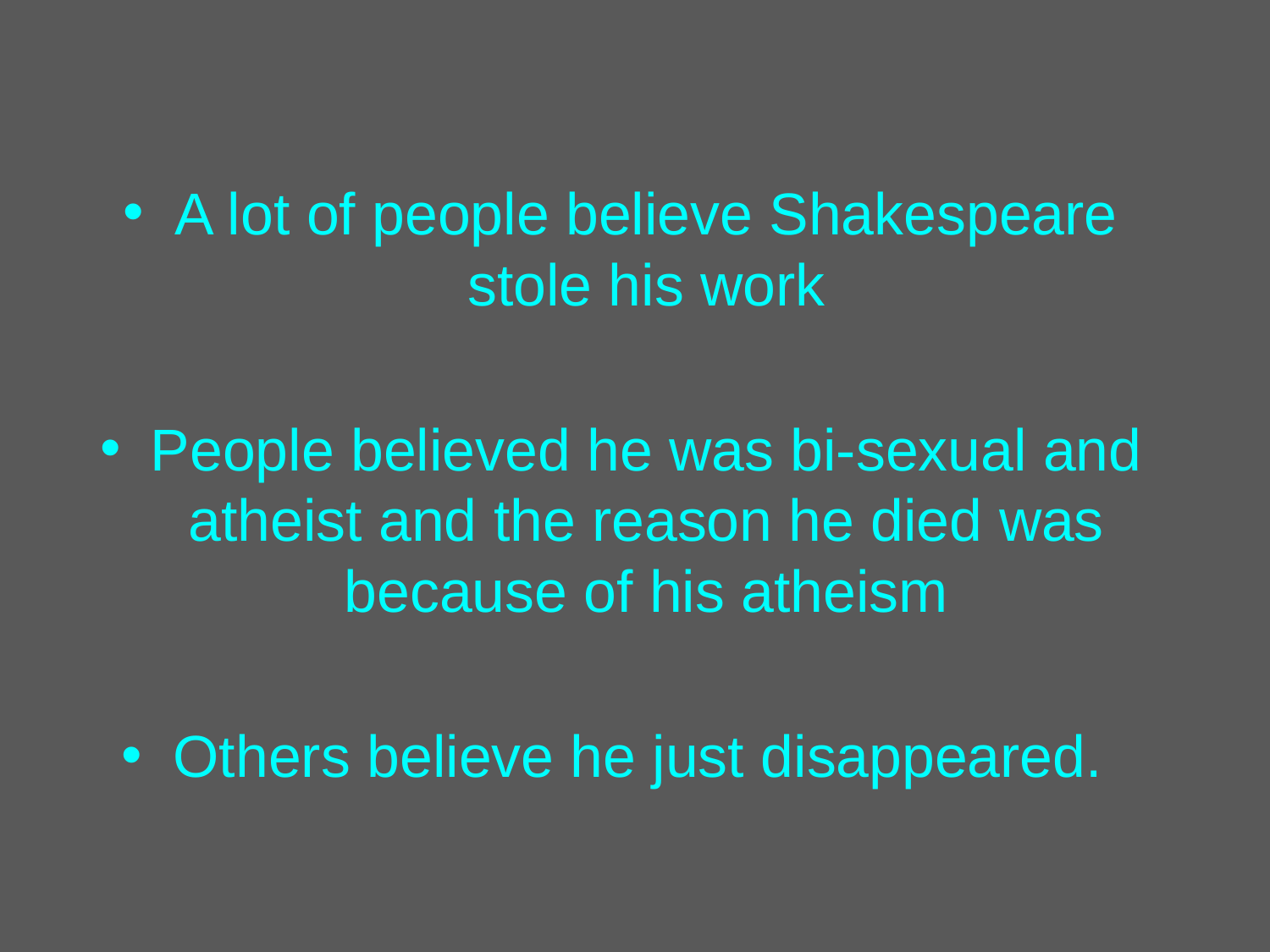

A lot of people believe Shakespeare stole his work

People believed he was bi-sexual and atheist and the reason he died was because of his atheism

Others believe he just disappeared.